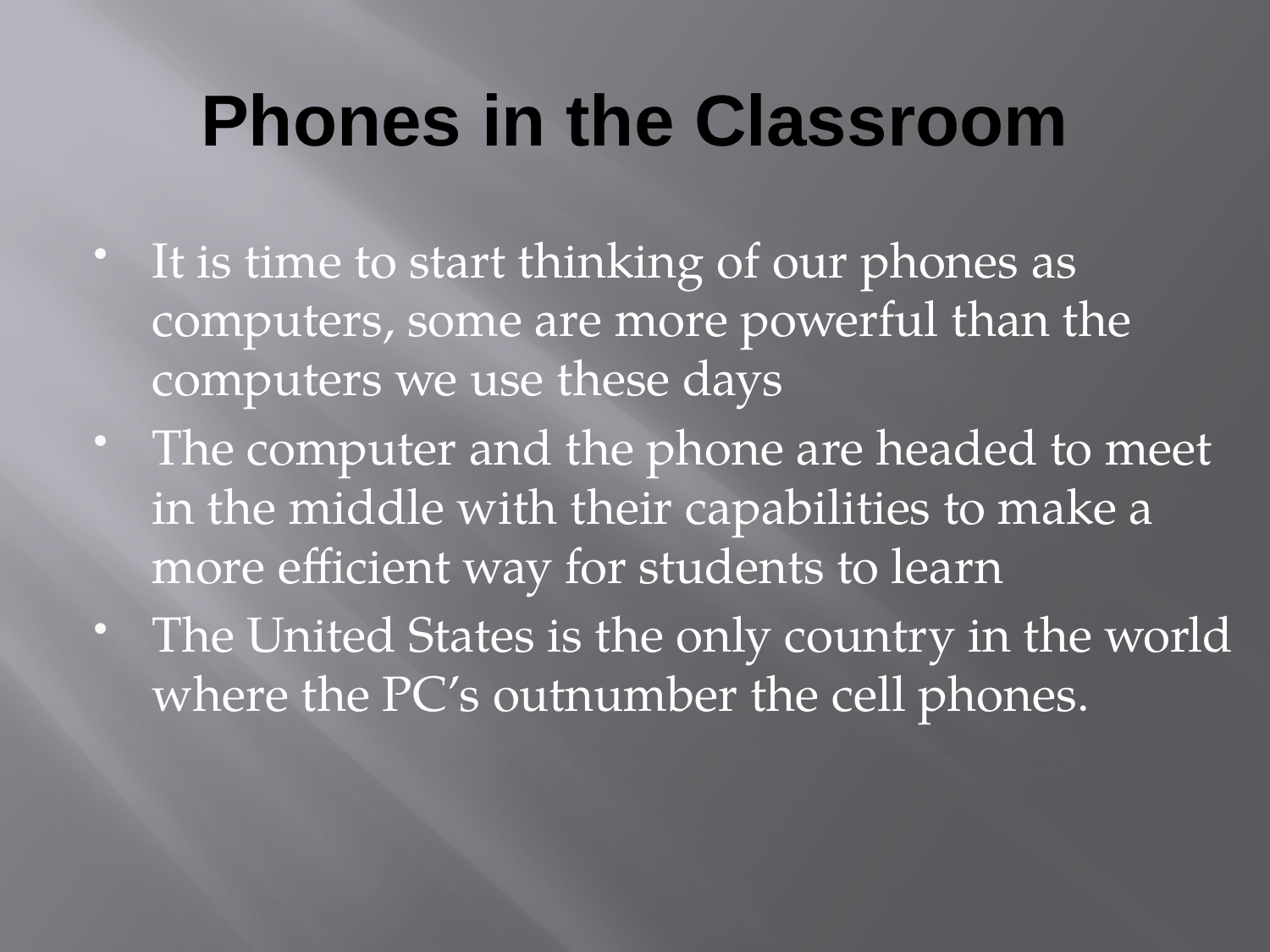

# Phones in the Classroom
It is time to start thinking of our phones as computers, some are more powerful than the computers we use these days
The computer and the phone are headed to meet in the middle with their capabilities to make a more efficient way for students to learn
The United States is the only country in the world where the PC’s outnumber the cell phones.